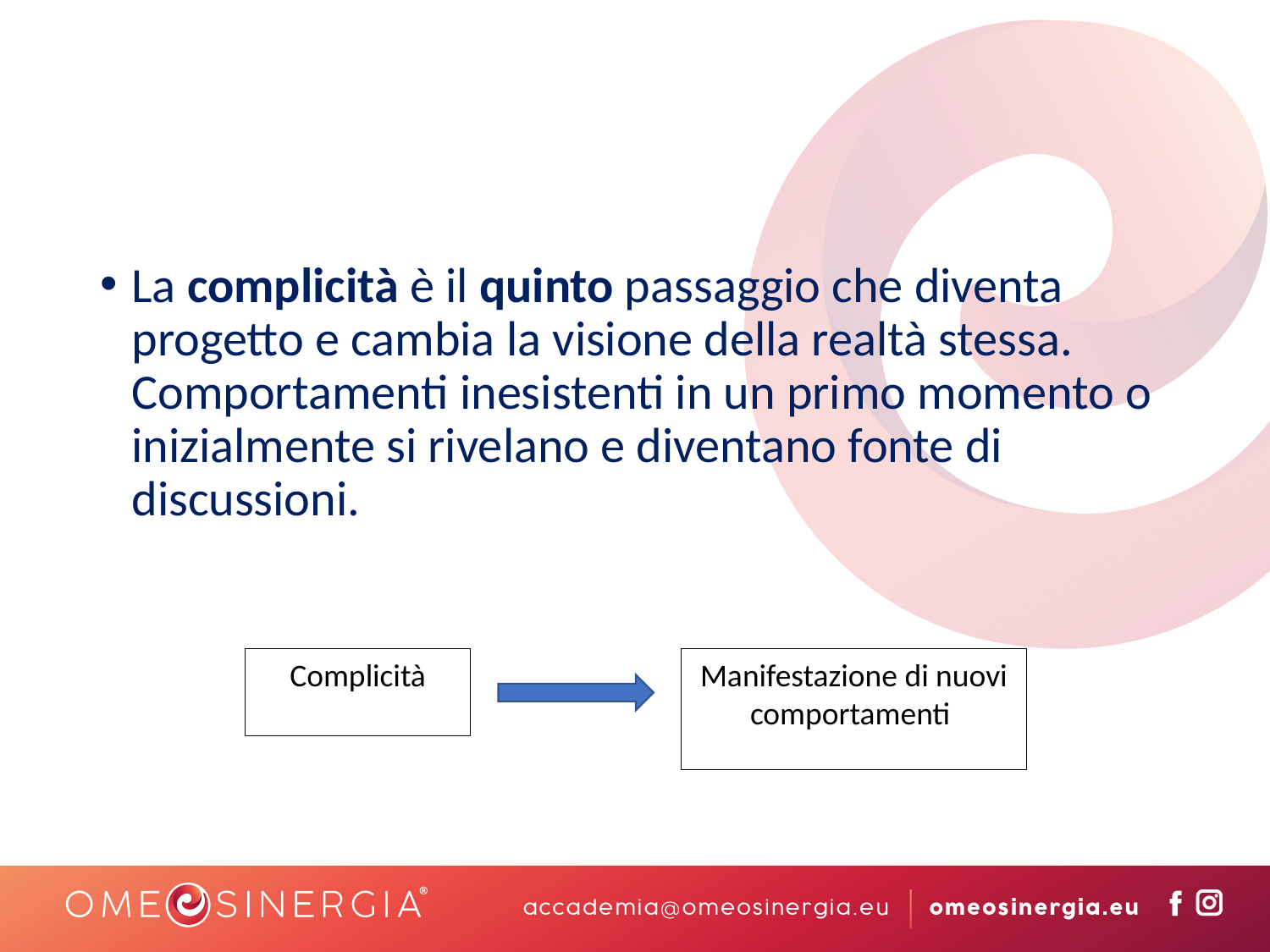

La complicità è il quinto passaggio che diventa progetto e cambia la visione della realtà stessa. Comportamenti inesistenti in un primo momento o inizialmente si rivelano e diventano fonte di discussioni.

Complicità
Manifestazione di nuovi comportamenti